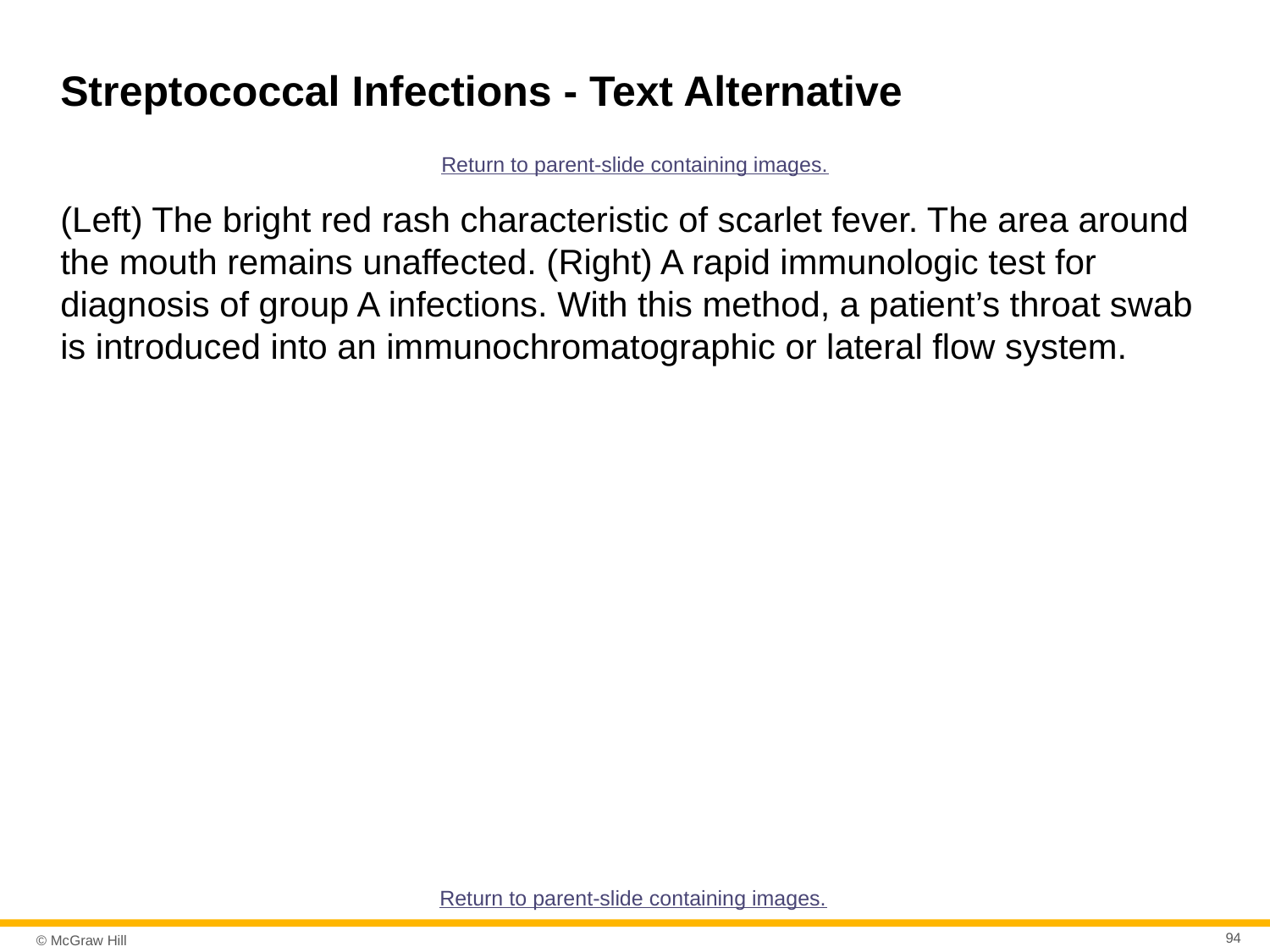

# Streptococcal Infections - Text Alternative
Return to parent-slide containing images.
(Left) The bright red rash characteristic of scarlet fever. The area around the mouth remains unaffected. (Right) A rapid immunologic test for diagnosis of group A infections. With this method, a patient’s throat swab is introduced into an immunochromatographic or lateral flow system.
Return to parent-slide containing images.